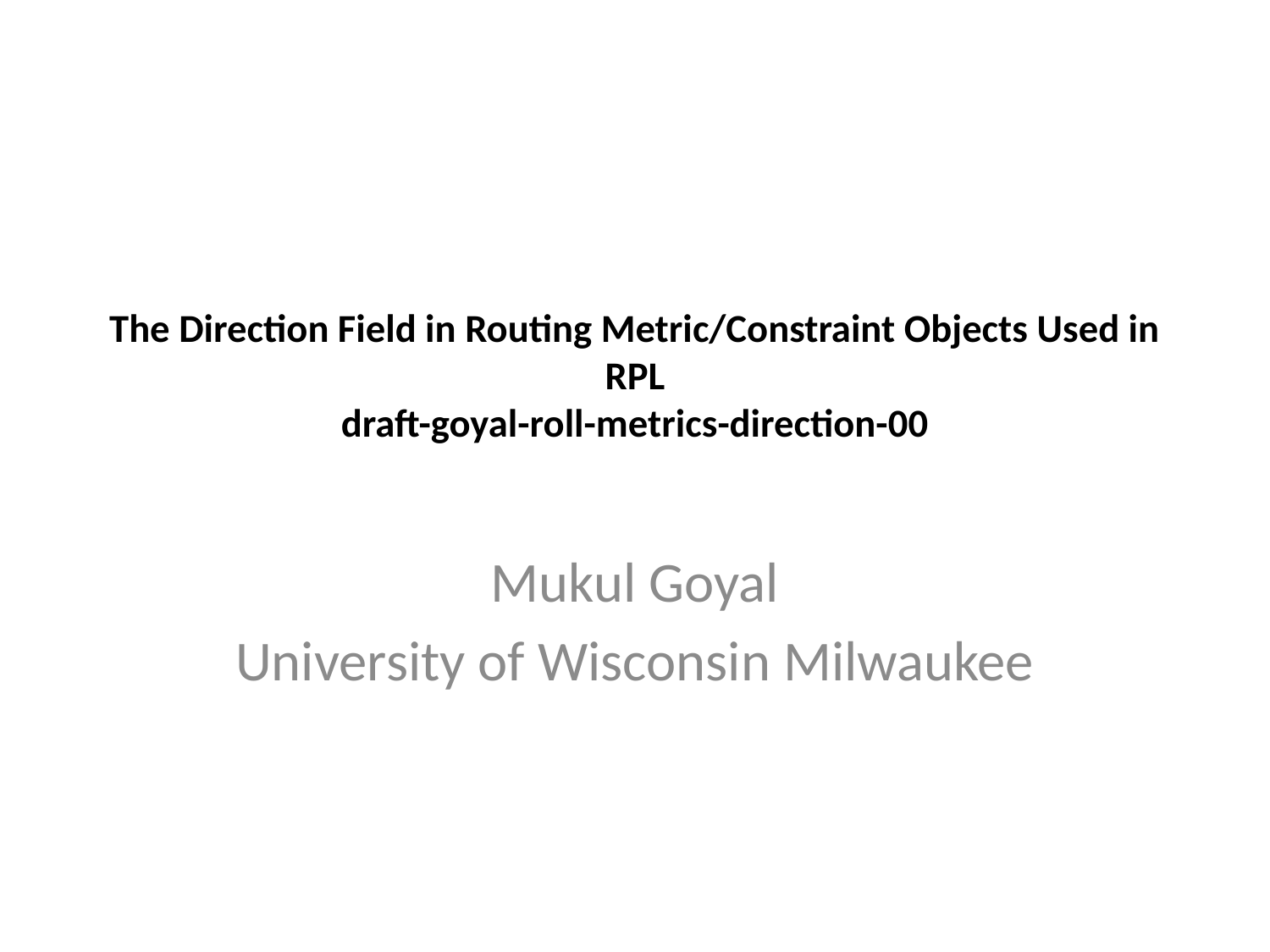

# The Direction Field in Routing Metric/Constraint Objects Used in RPL draft-goyal-roll-metrics-direction-00
Mukul Goyal
University of Wisconsin Milwaukee